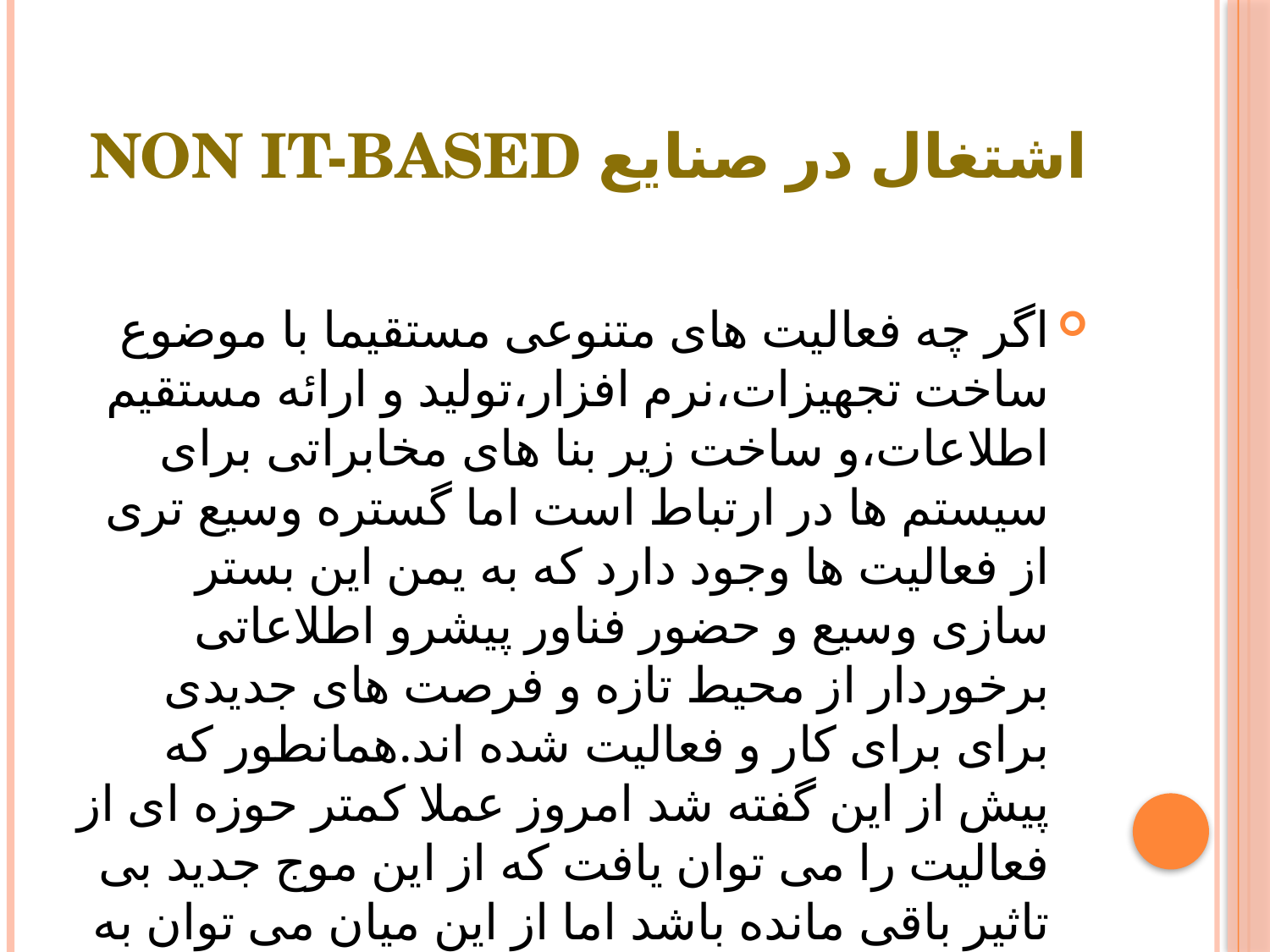

# اشتغال در صنایع NON IT-BASED

اگر چه فعالیت های متنوعی مستقیما با موضوع ساخت تجهیزات،نرم افزار،تولید و ارائه مستقیم اطلاعات،و ساخت زیر بنا های مخابراتی برای سیستم ها در ارتباط است اما گستره وسیع تری از فعالیت ها وجود دارد که به یمن این بستر سازی وسیع و حضور فناور پیشرو اطلاعاتی برخوردار از محیط تازه و فرصت های جدیدی برای برای کار و فعالیت شده اند.همانطور که پیش از این گفته شد امروز عملا کمتر حوزه ای از فعالیت را می توان یافت که از این موج جدید بی تاثیر باقی مانده باشد اما از این میان می توان به ذکر برخی از نمونه های مهم اشاره کرد: